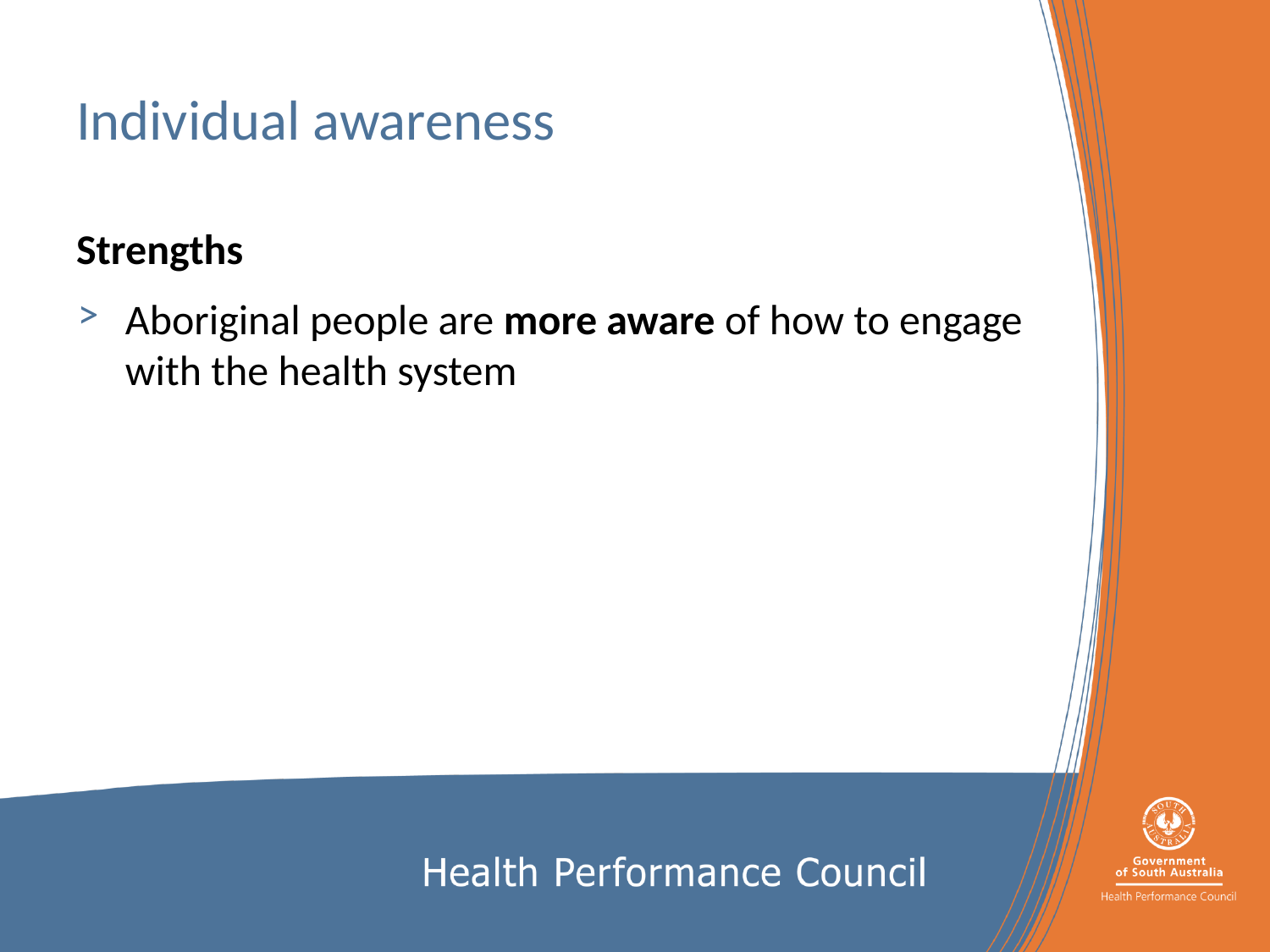

# Individual awareness
Strengths
Aboriginal people are more aware of how to engage with the health system